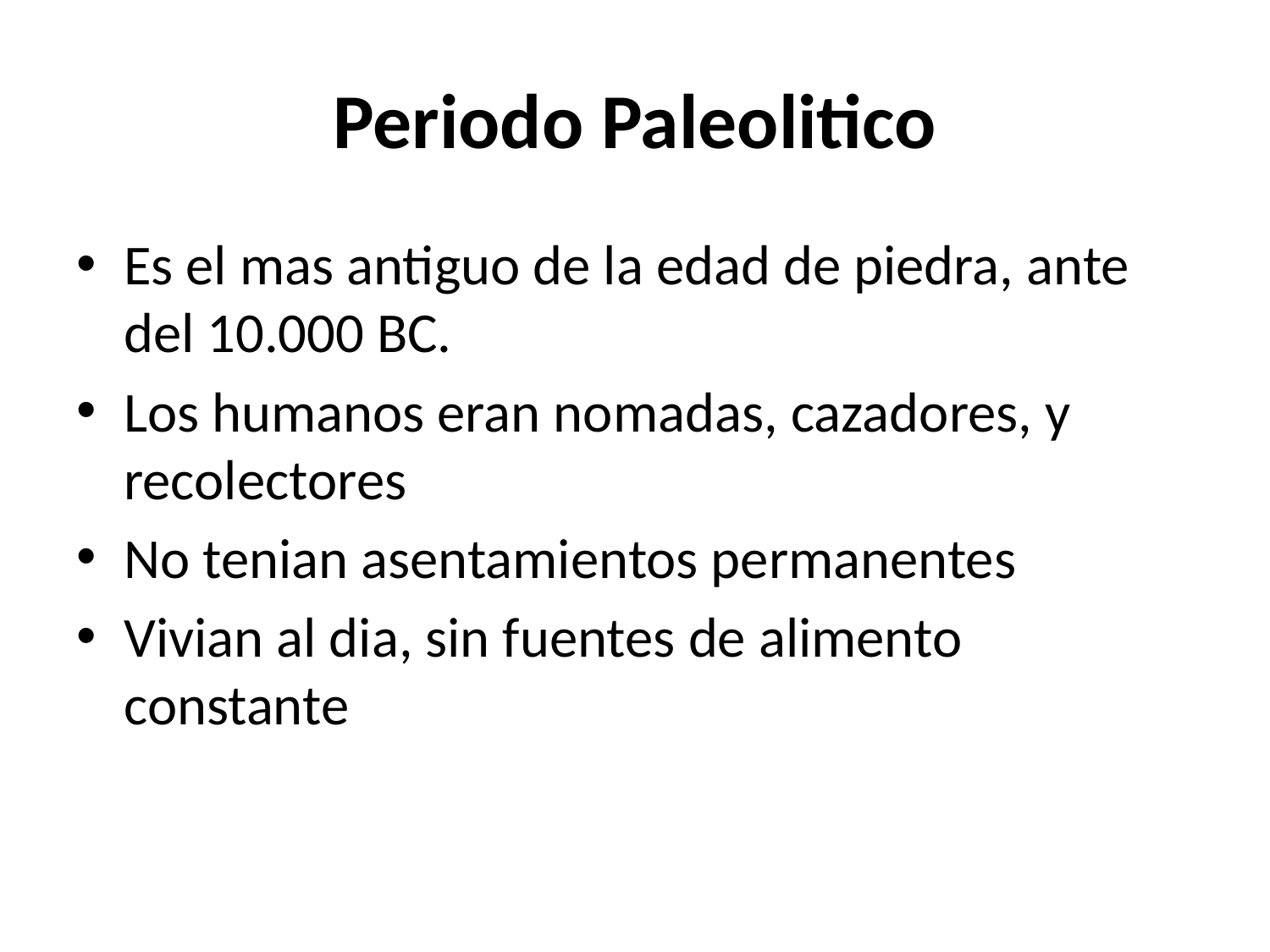

# Periodo Paleolitico
Es el mas antiguo de la edad de piedra, ante del 10.000 BC.
Los humanos eran nomadas, cazadores, y recolectores
No tenian asentamientos permanentes
Vivian al dia, sin fuentes de alimento constante